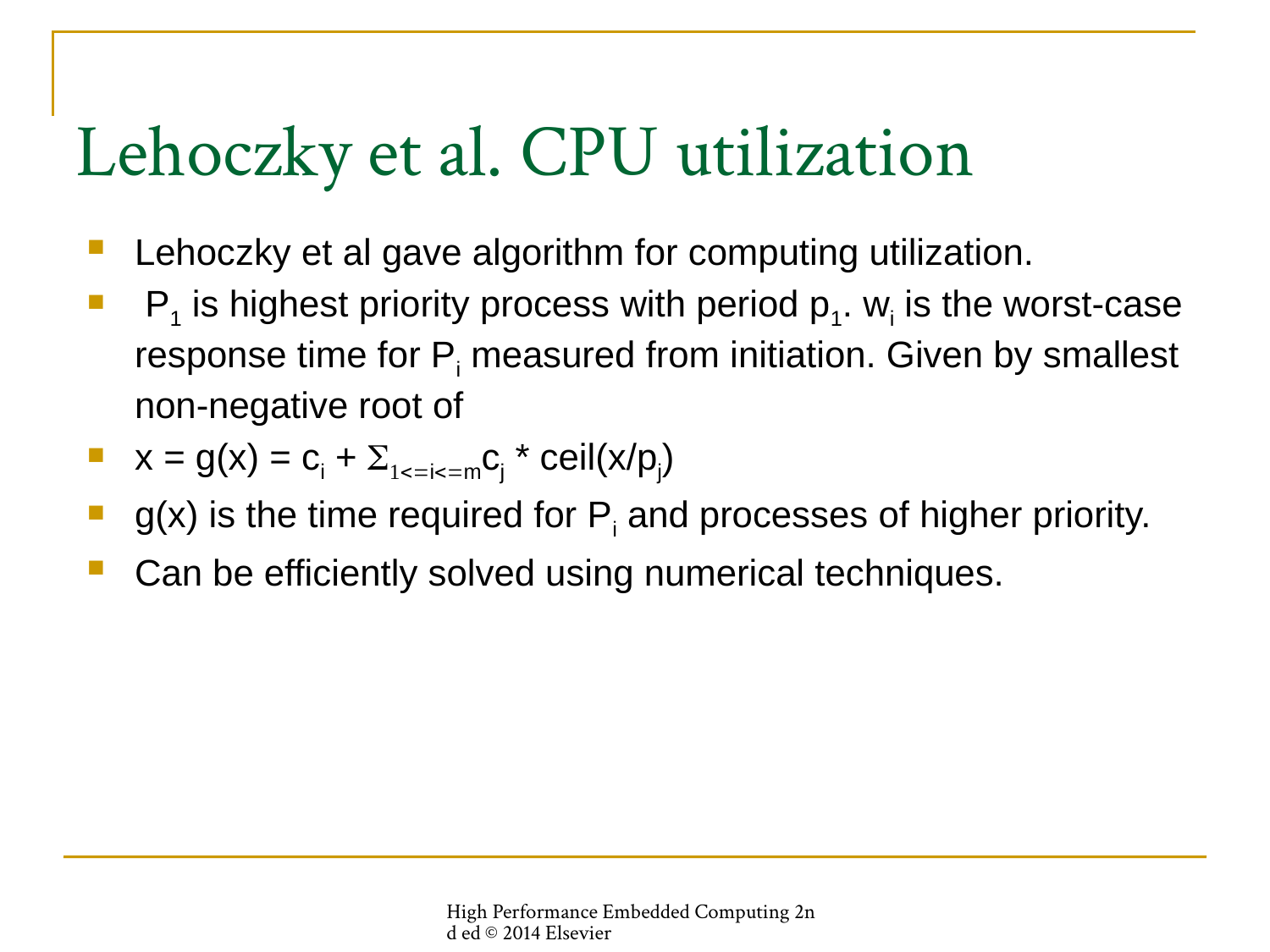

# Lehoczky et al. CPU utilization
Lehoczky et al gave algorithm for computing utilization.
 P1 is highest priority process with period p1. wi is the worst-case response time for Pi measured from initiation. Given by smallest non-negative root of
x = g(x) = ci + Σ1<=i<=mcj * ceil(x/pj)
g(x) is the time required for Pi and processes of higher priority.
Can be efficiently solved using numerical techniques.
High Performance Embedded Computing 2nd ed © 2014 Elsevier